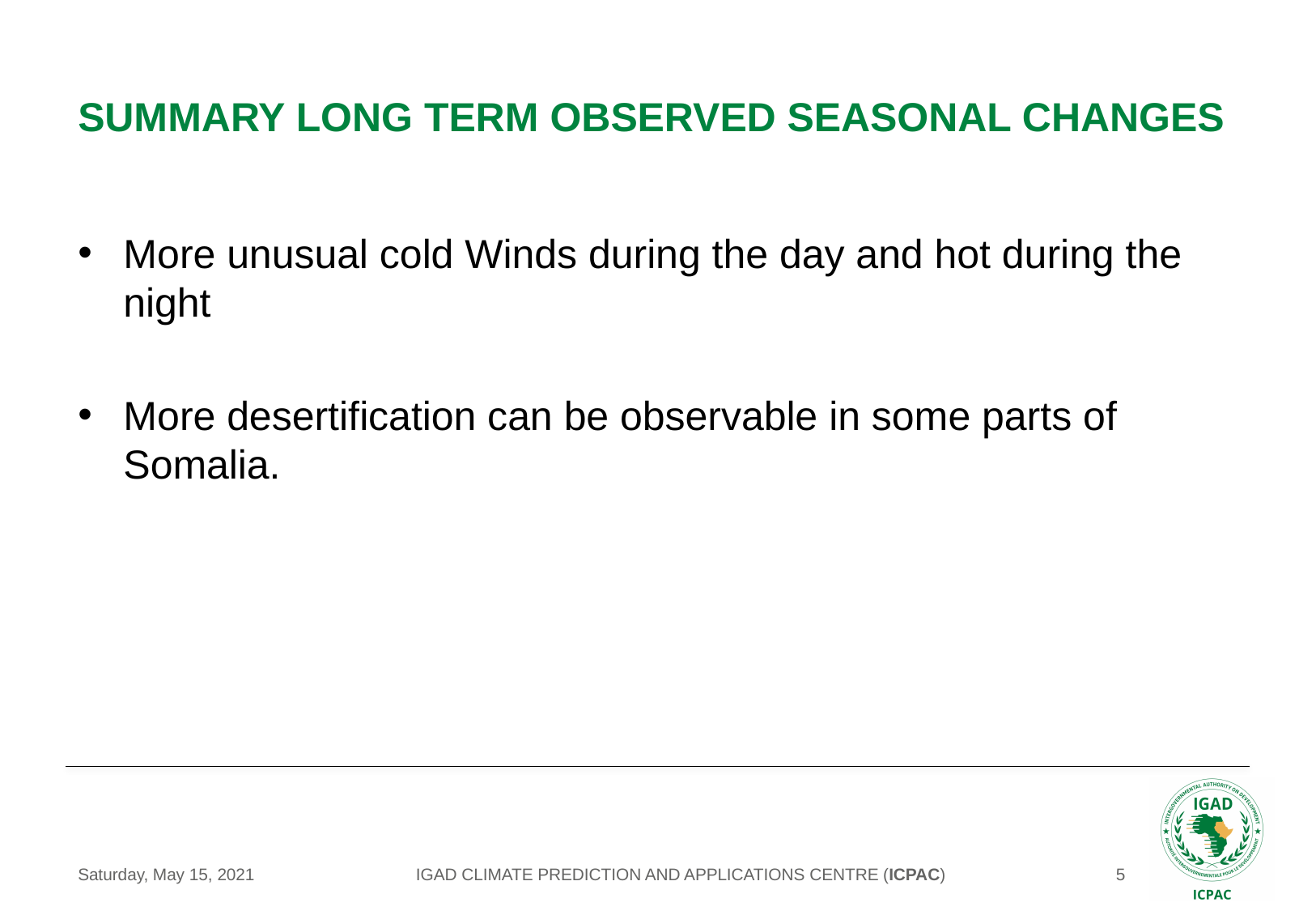

# summary long term observed seasonal changes

More unusual cold Winds during the day and hot during the night

More desertification can be observable in some parts of Somalia.
IGAD CLIMATE PREDICTION AND APPLICATIONS CENTRE (ICPAC)
Saturday, May 15, 2021
5